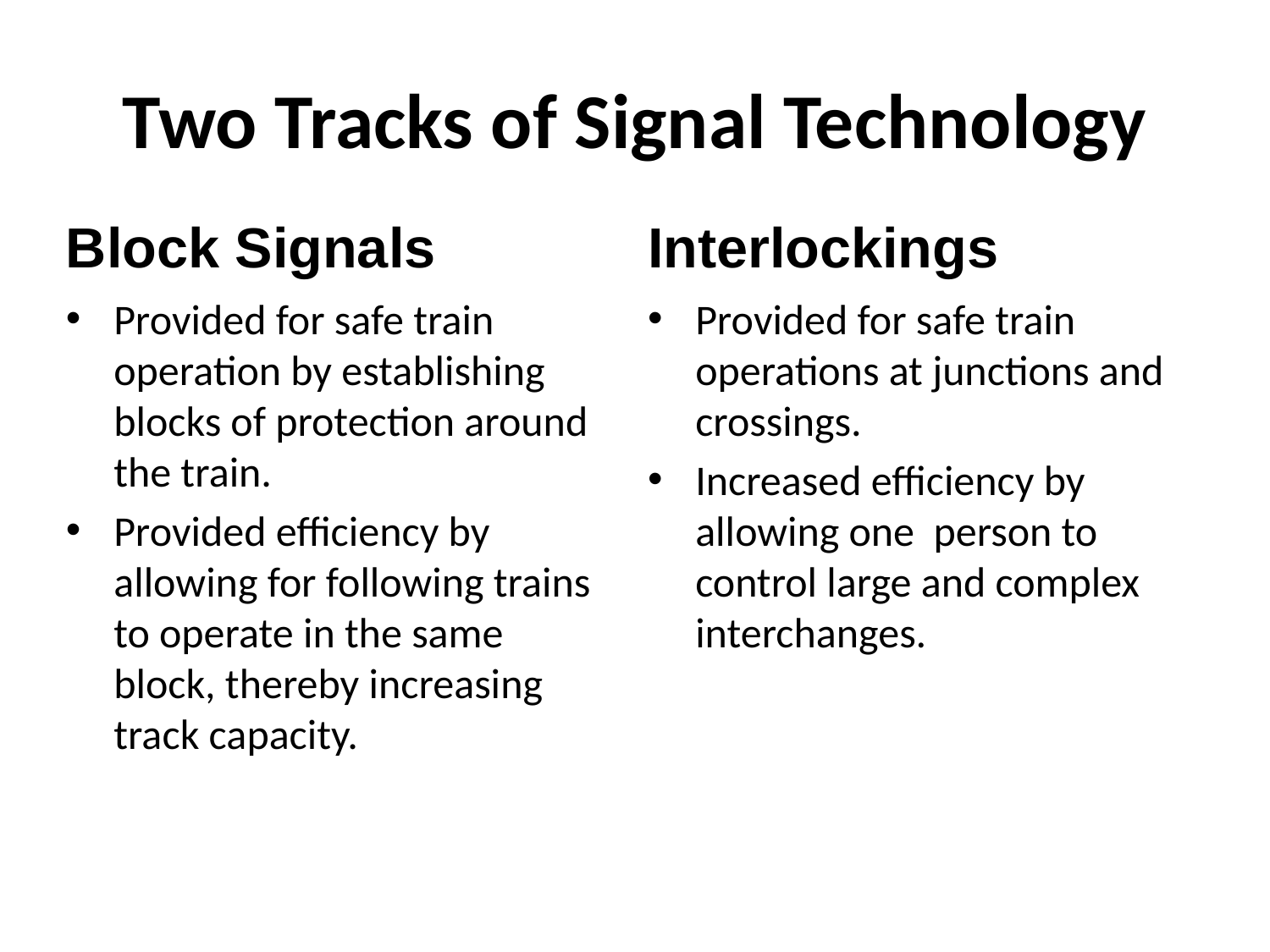

# Two Tracks of Signal Technology
Block Signals
Interlockings
Provided for safe train operation by establishing blocks of protection around the train.
Provided efficiency by allowing for following trains to operate in the same block, thereby increasing track capacity.
Provided for safe train operations at junctions and crossings.
Increased efficiency by allowing one  person to control large and complex interchanges.